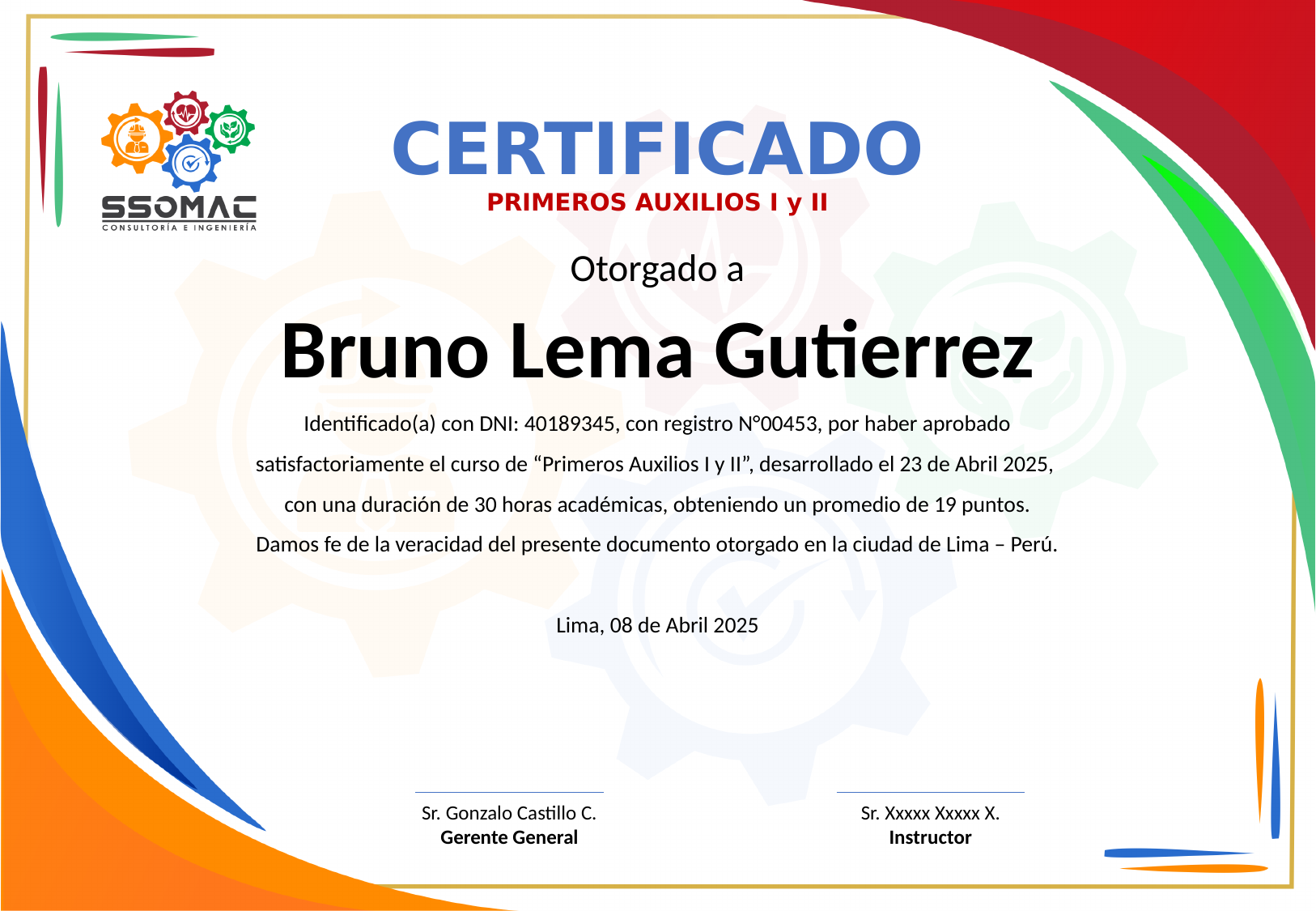

CERTIFICADO
PRIMEROS AUXILIOS I y II
Otorgado a
Bruno Lema Gutierrez
Identificado(a) con DNI: 40189345, con registro N°00453, por haber aprobado
satisfactoriamente el curso de “Primeros Auxilios I y II”, desarrollado el 23 de Abril 2025,
con una duración de 30 horas académicas, obteniendo un promedio de 19 puntos.
Damos fe de la veracidad del presente documento otorgado en la ciudad de Lima – Perú.

Lima, 08 de Abril 2025
Sr. Xxxxx Xxxxx X. Instructor
Sr. Gonzalo Castillo C.
Gerente General